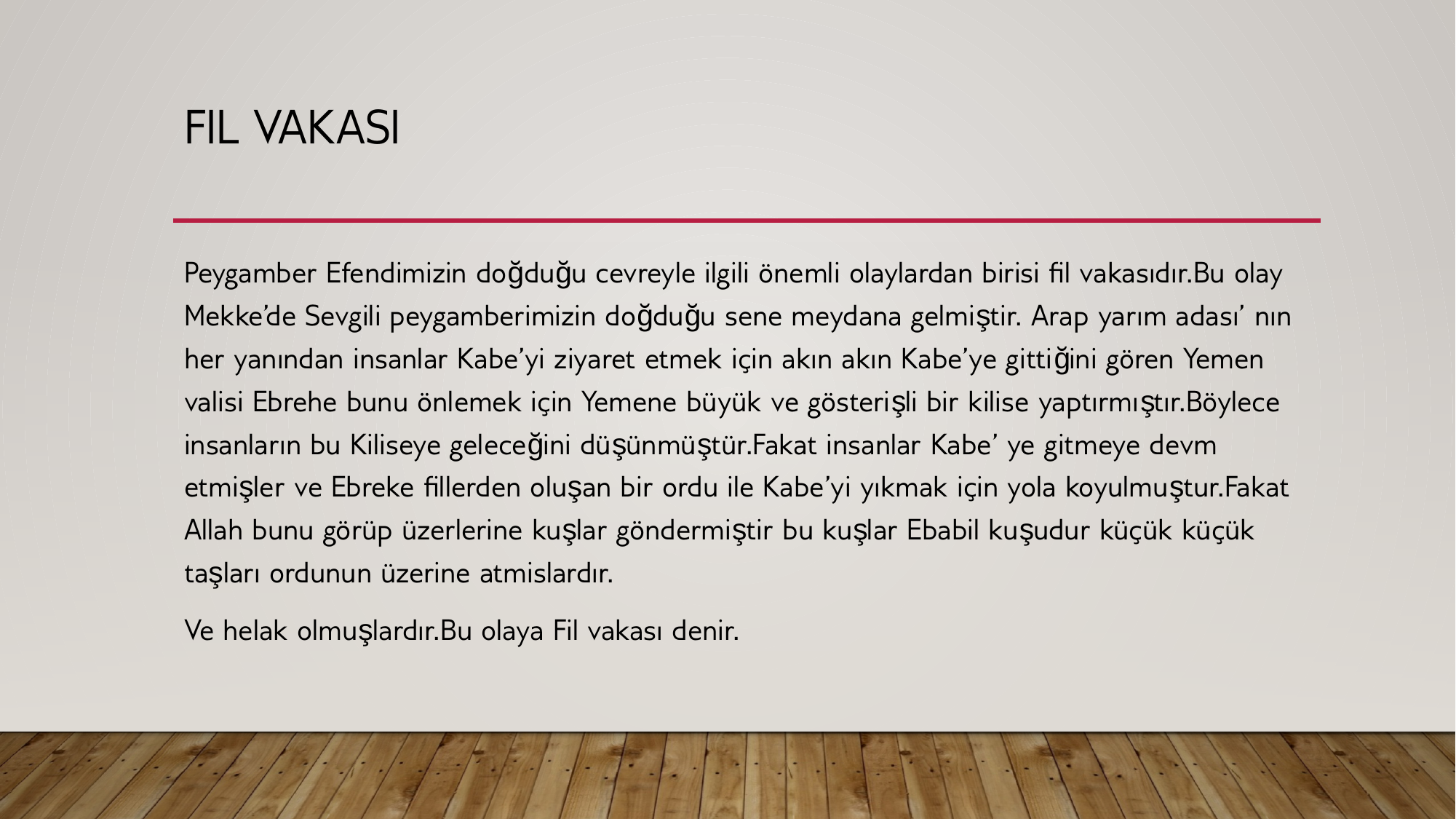

# Fil Vakası
Peygamber Efendimizin doğduğu cevreyle ilgili önemli olaylardan birisi fil vakasıdır.Bu olay Mekke’de Sevgili peygamberimizin doğduğu sene meydana gelmiştir. Arap yarım adası’ nın her yanından insanlar Kabe’yi ziyaret etmek için akın akın Kabe’ye gittiğini gören Yemen valisi Ebrehe bunu önlemek için Yemene büyük ve gösterişli bir kilise yaptırmıştır.Böylece insanların bu Kiliseye geleceğini düşünmüştür.Fakat insanlar Kabe’ ye gitmeye devm etmişler ve Ebreke fillerden oluşan bir ordu ile Kabe’yi yıkmak için yola koyulmuştur.Fakat Allah bunu görüp üzerlerine kuşlar göndermiştir bu kuşlar Ebabil kuşudur küçük küçük taşları ordunun üzerine atmislardır.
Ve helak olmuşlardır.Bu olaya Fil vakası denir.